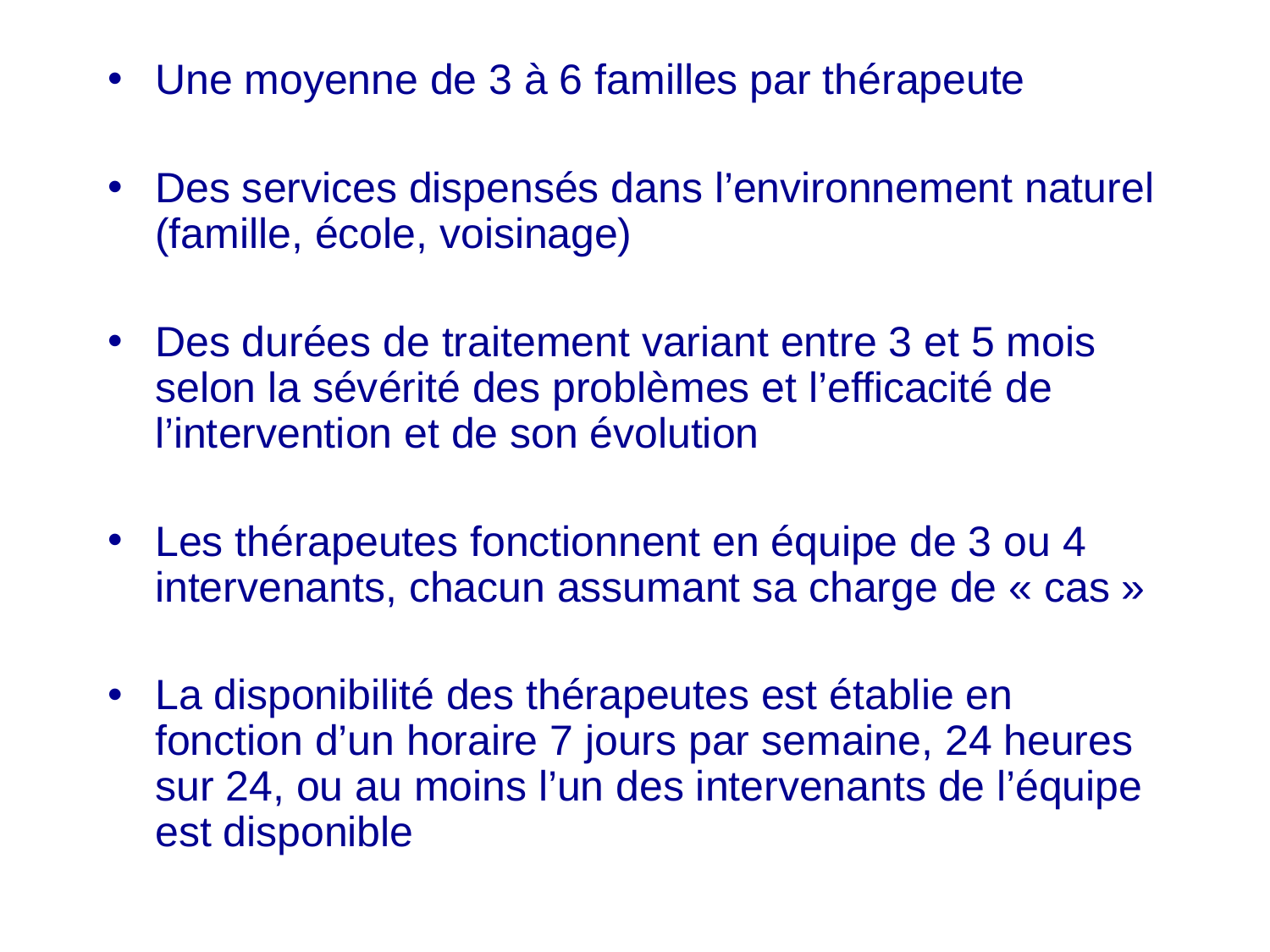

Une moyenne de 3 à 6 familles par thérapeute

Des services dispensés dans l’environnement naturel (famille, école, voisinage)

Des durées de traitement variant entre 3 et 5 mois selon la sévérité des problèmes et l’efficacité de l’intervention et de son évolution

Les thérapeutes fonctionnent en équipe de 3 ou 4 intervenants, chacun assumant sa charge de « cas »

La disponibilité des thérapeutes est établie en fonction d’un horaire 7 jours par semaine, 24 heures sur 24, ou au moins l’un des intervenants de l’équipe est disponible